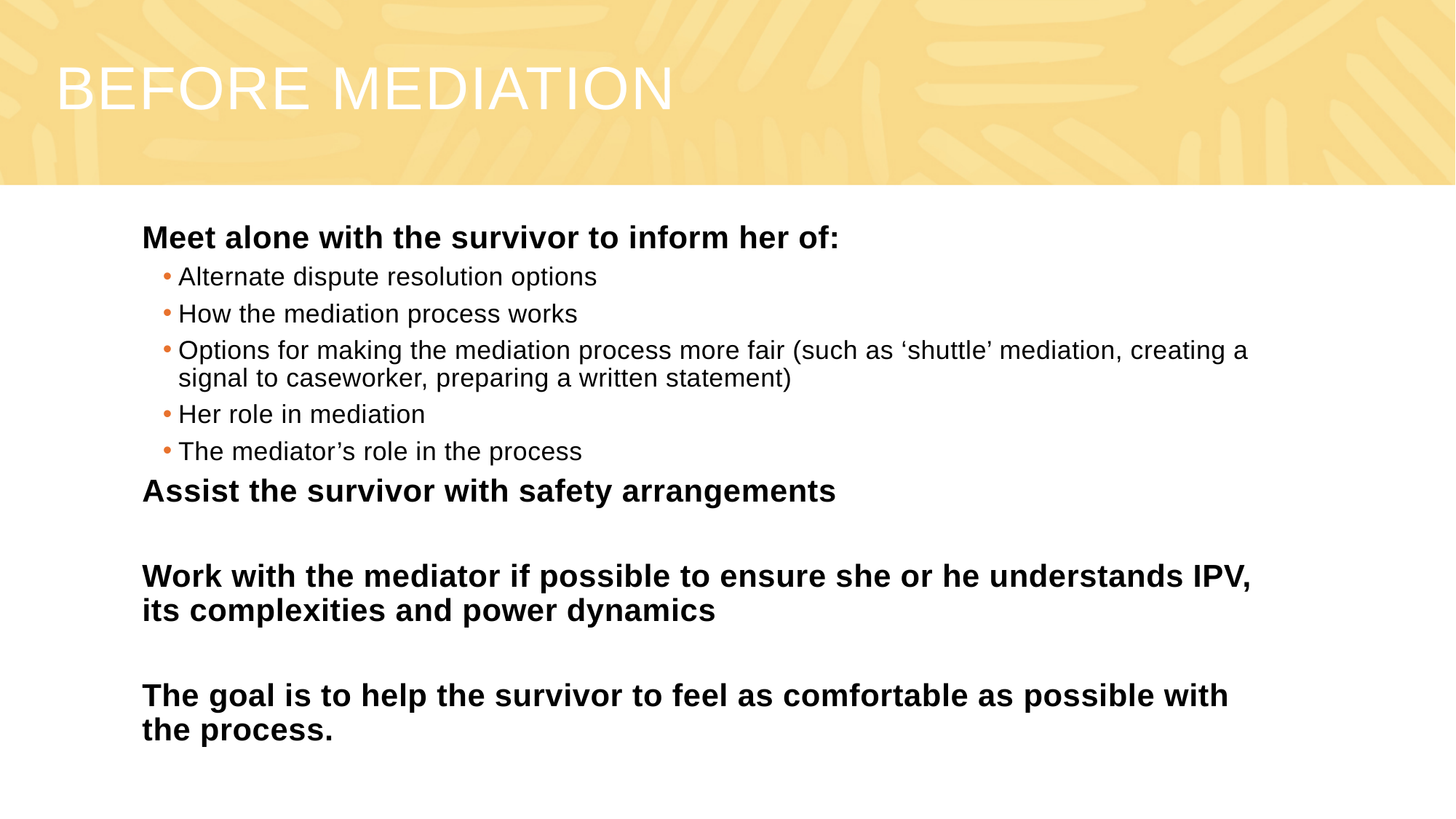

# Before mediation
Meet alone with the survivor to inform her of:
Alternate dispute resolution options
How the mediation process works
Options for making the mediation process more fair (such as ‘shuttle’ mediation, creating a signal to caseworker, preparing a written statement)
Her role in mediation
The mediator’s role in the process
Assist the survivor with safety arrangements

Work with the mediator if possible to ensure she or he understands IPV, its complexities and power dynamics

The goal is to help the survivor to feel as comfortable as possible with the process.